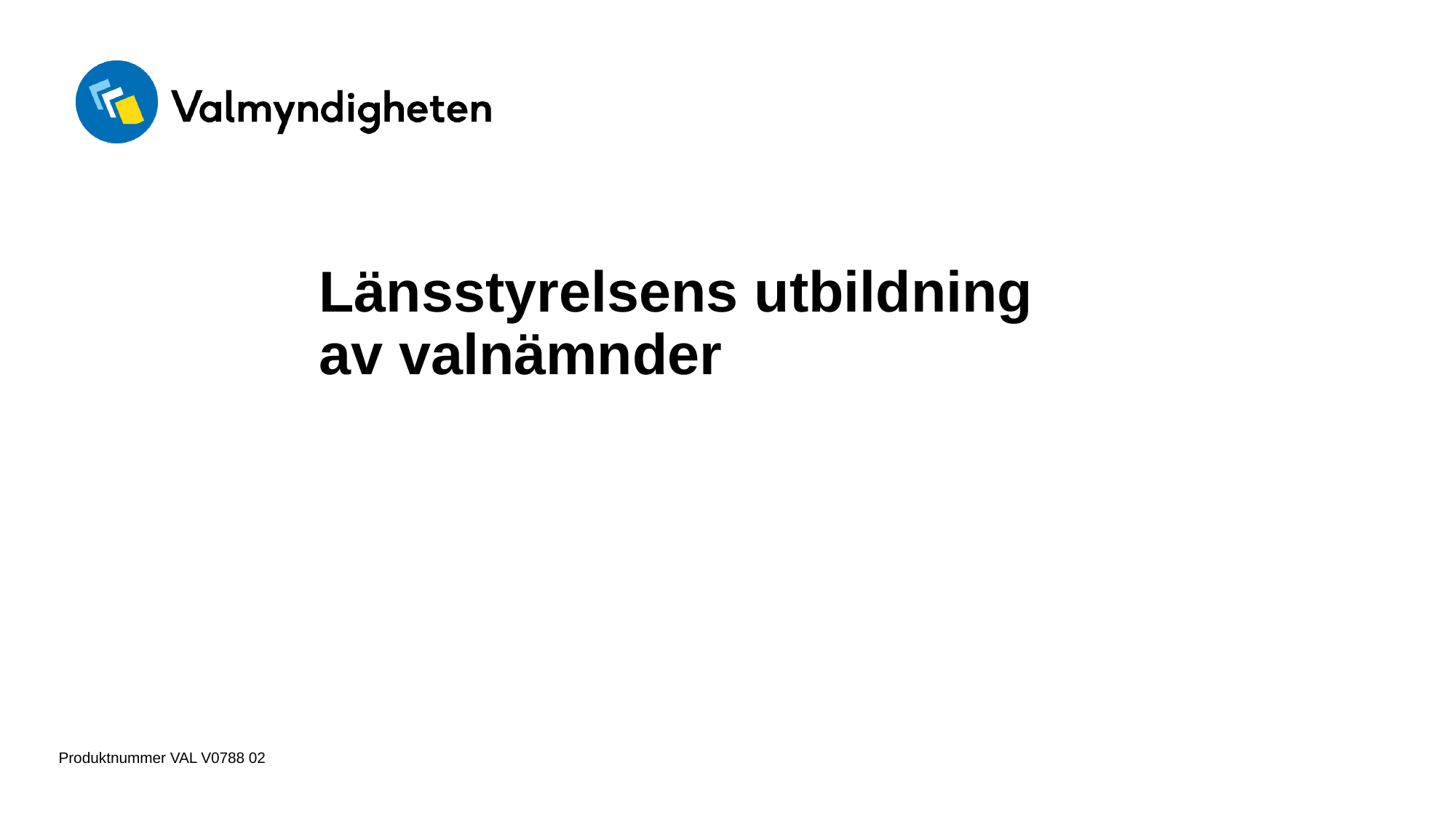

# Länsstyrelsens utbildning av valnämnder
Produktnummer VAL V0788 02